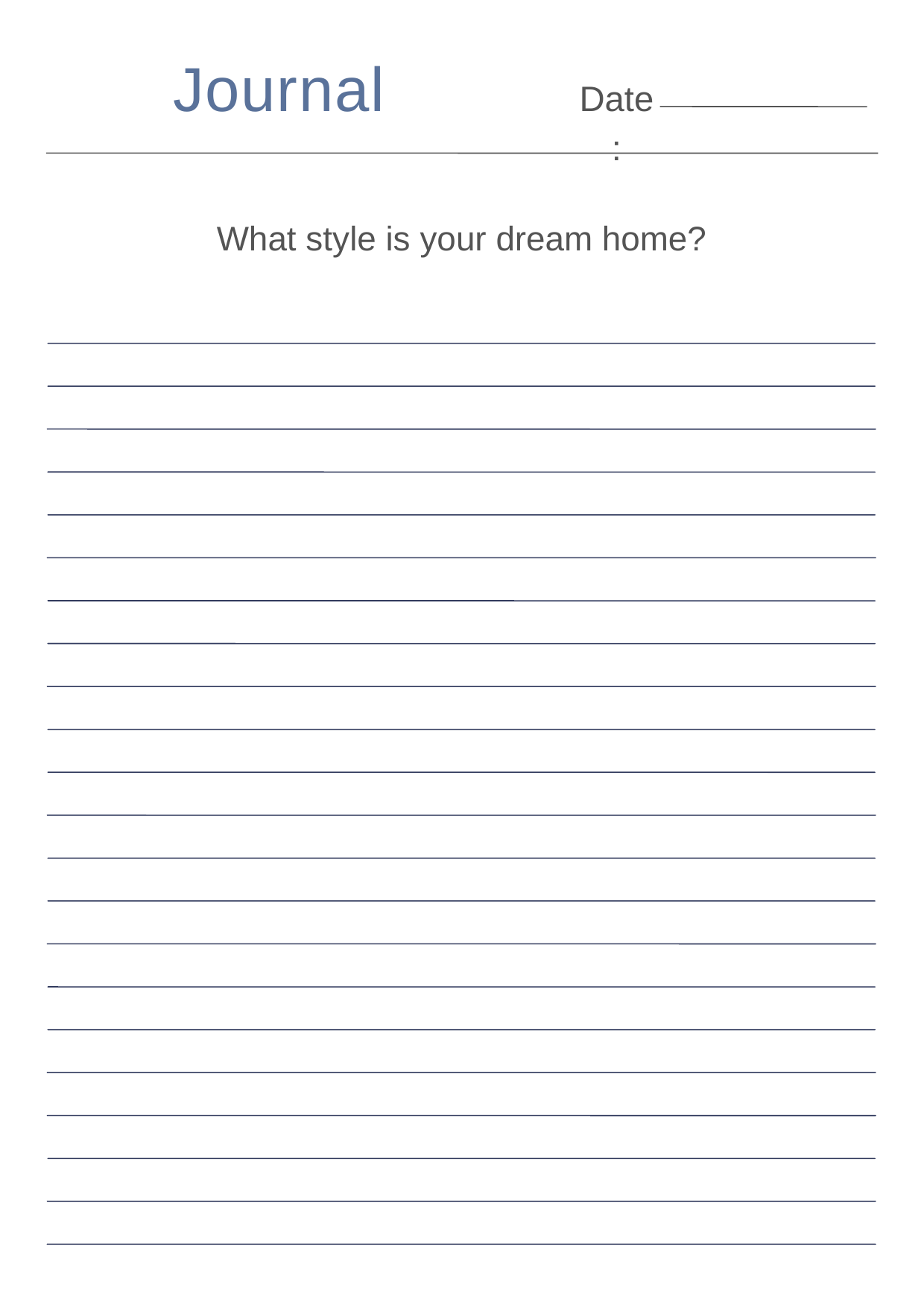

Journal
Date:

What style is your dream home?